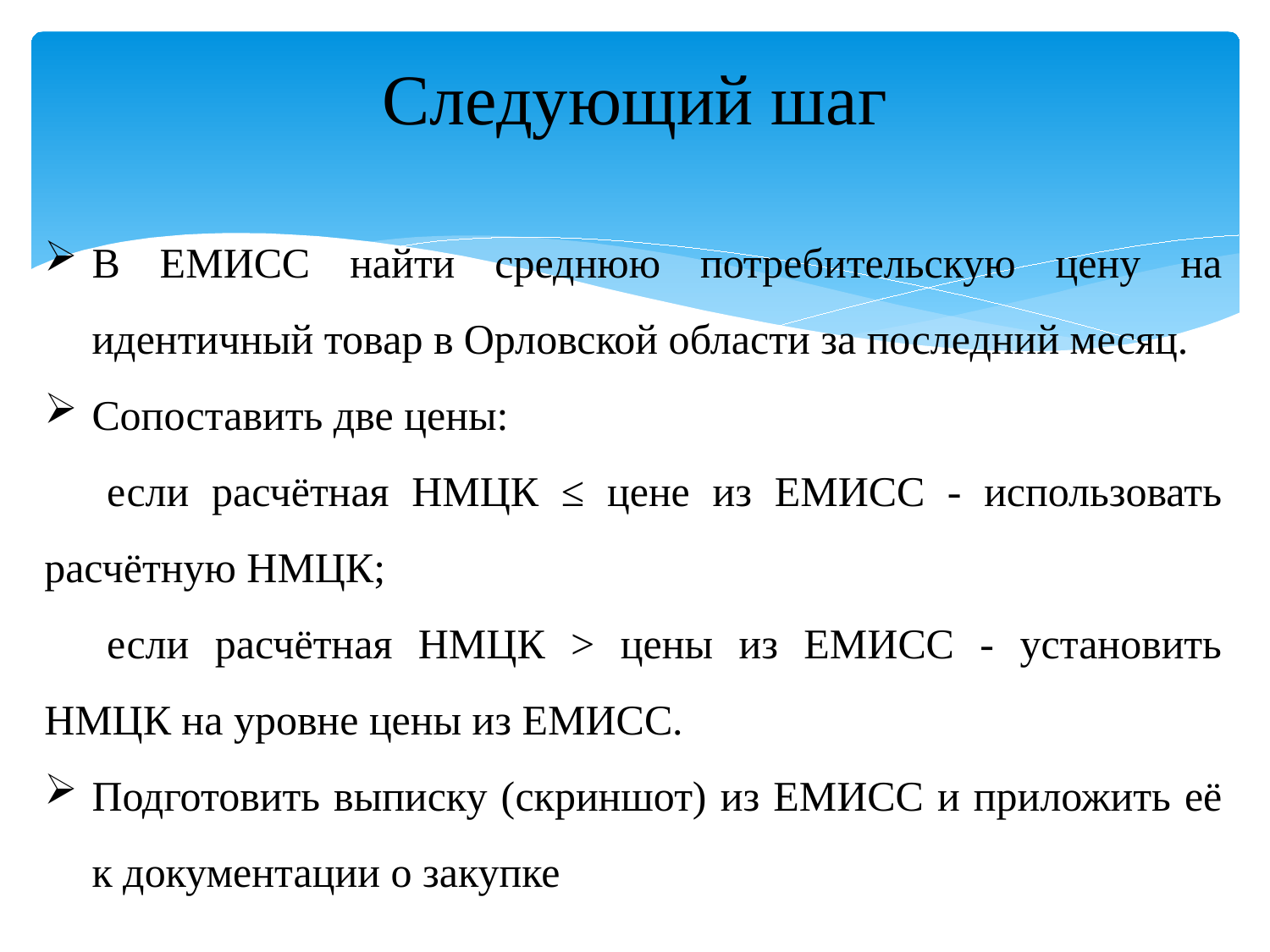

# Следующий шаг
В ЕМИСС найти среднюю потребительскую цену на идентичный товар в Орловской области за последний месяц.
Сопоставить две цены:
если расчётная НМЦК ≤ цене из ЕМИСС - использовать расчётную НМЦК;
если расчётная НМЦК > цены из ЕМИСС - установить НМЦК на уровне цены из ЕМИСС.
Подготовить выписку (скриншот) из ЕМИСС и приложить её к документации о закупке